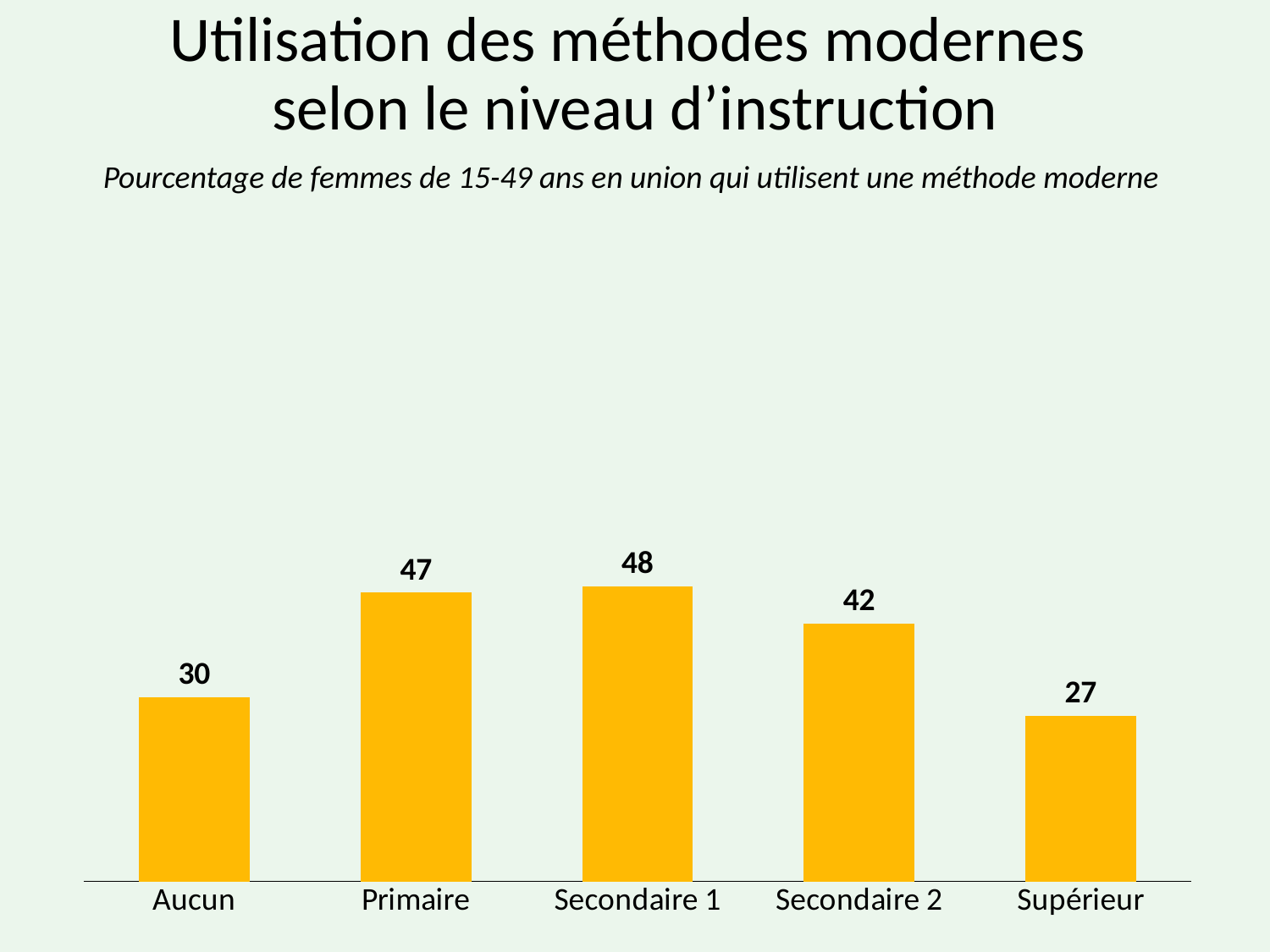

# Utilisation des méthodes modernes selon le niveau d’instruction
Pourcentage de femmes de 15-49 ans en union qui utilisent une méthode moderne

### Chart

| Category | Series 1 |
|---|---|
| Aucun | 30.0 |
| Primaire | 47.0 |
| Secondaire 1 | 48.0 |
| Secondaire 2 | 42.0 |
| Supérieur | 27.0 |